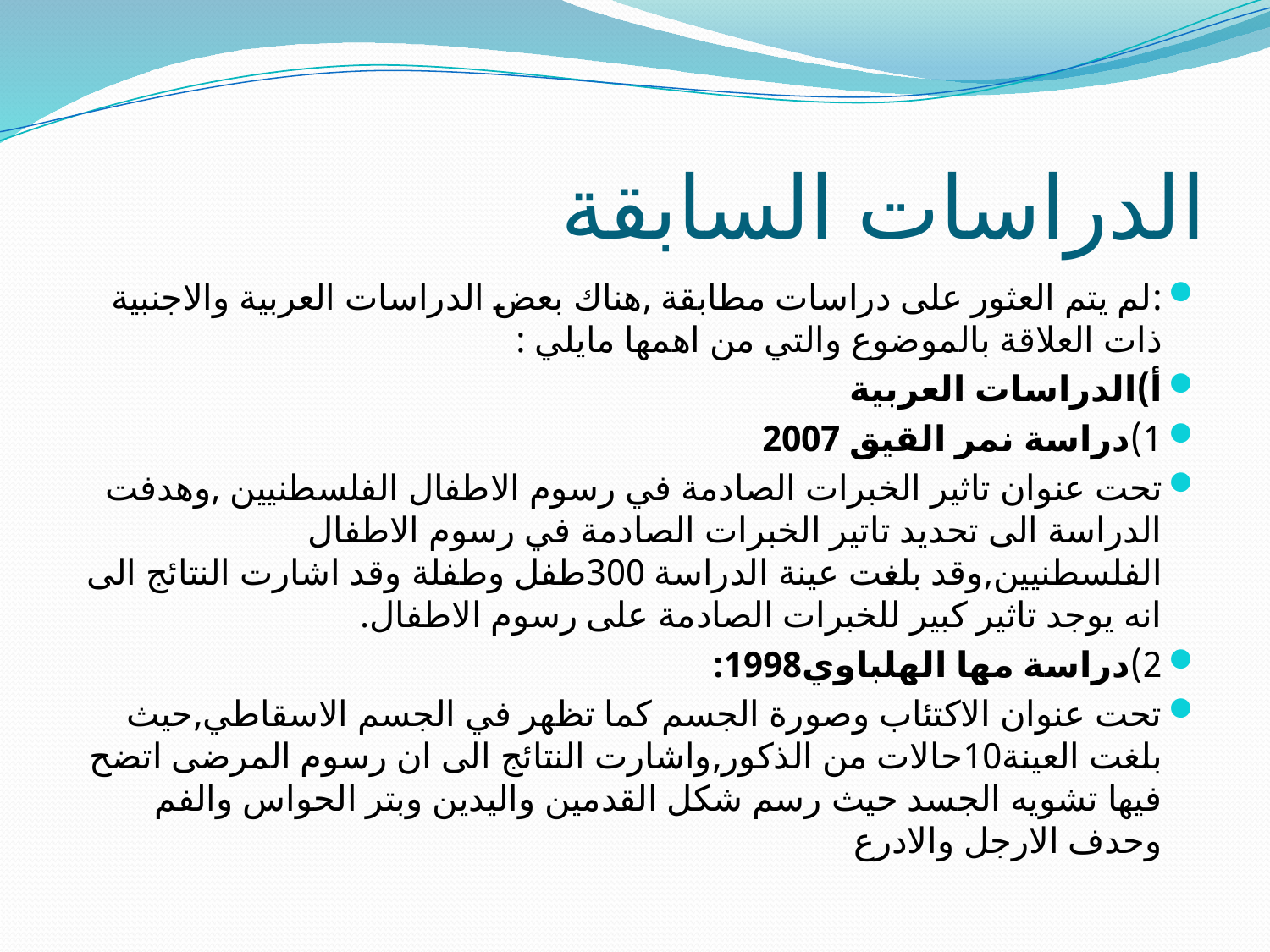

# الدراسات السابقة
:لم يتم العثور على دراسات مطابقة ,هناك بعض الدراسات العربية والاجنبية ذات العلاقة بالموضوع والتي من اهمها مايلي :
أ)الدراسات العربية
1)دراسة نمر القيق 2007
تحت عنوان تاثير الخبرات الصادمة في رسوم الاطفال الفلسطنيين ,وهدفت الدراسة الى تحديد تاتير الخبرات الصادمة في رسوم الاطفال الفلسطنيين,وقد بلغت عينة الدراسة 300طفل وطفلة وقد اشارت النتائج الى انه يوجد تاثير كبير للخبرات الصادمة على رسوم الاطفال.
2)دراسة مها الهلباوي1998:
تحت عنوان الاكتئاب وصورة الجسم كما تظهر في الجسم الاسقاطي,حيث بلغت العينة10حالات من الذكور,واشارت النتائج الى ان رسوم المرضى اتضح فيها تشويه الجسد حيث رسم شكل القدمين واليدين وبتر الحواس والفم وحدف الارجل والادرع